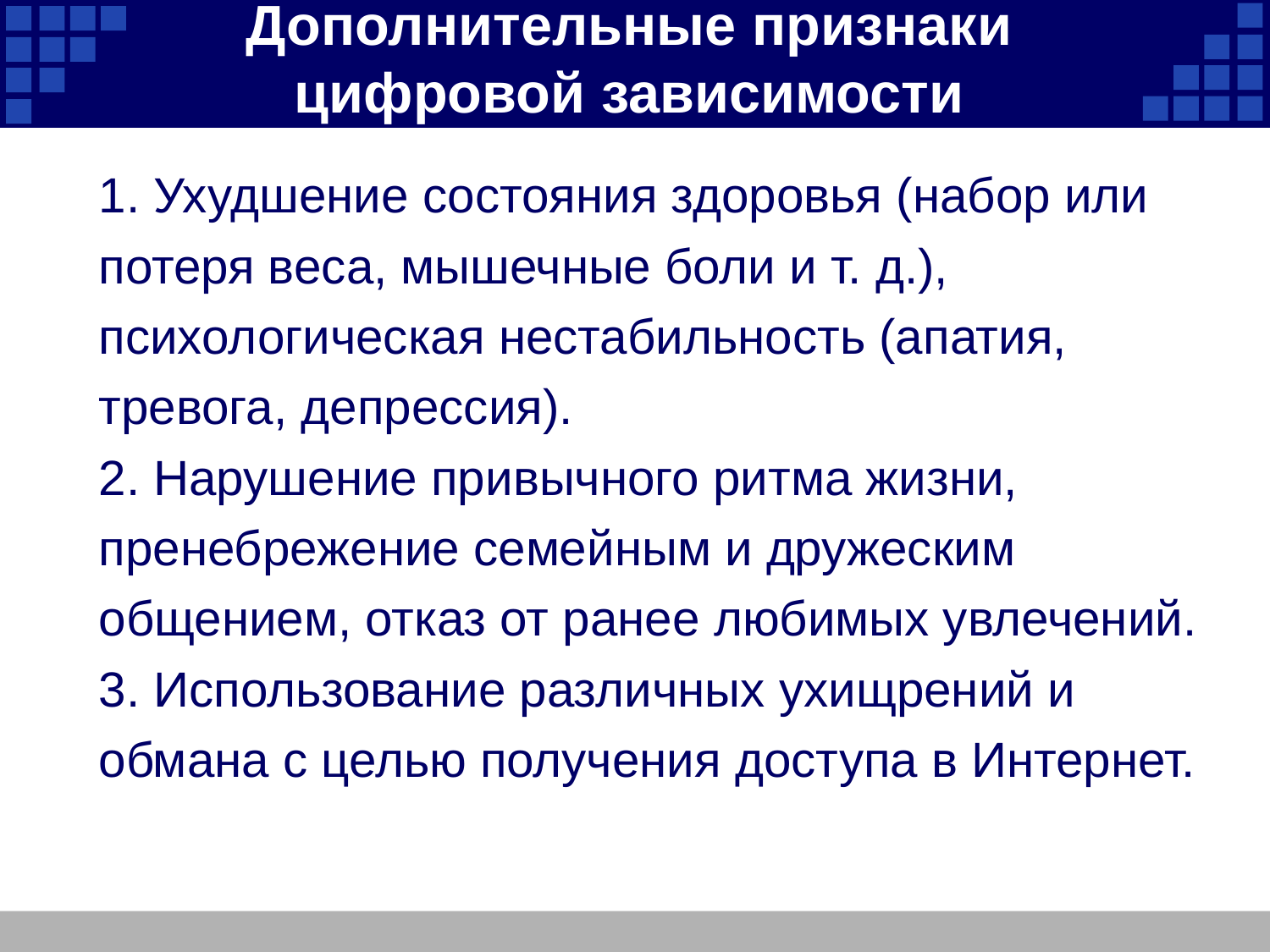

# Дополнительные признаки цифровой зависимости
1. Ухудшение состояния здоровья (набор или потеря веса, мышечные боли и т. д.), психологическая нестабильность (апатия, тревога, депрессия).
2. Нарушение привычного ритма жизни, пренебрежение семейным и дружеским общением, отказ от ранее любимых увлечений.
3. Использование различных ухищрений и обмана с целью получения доступа в Интернет.